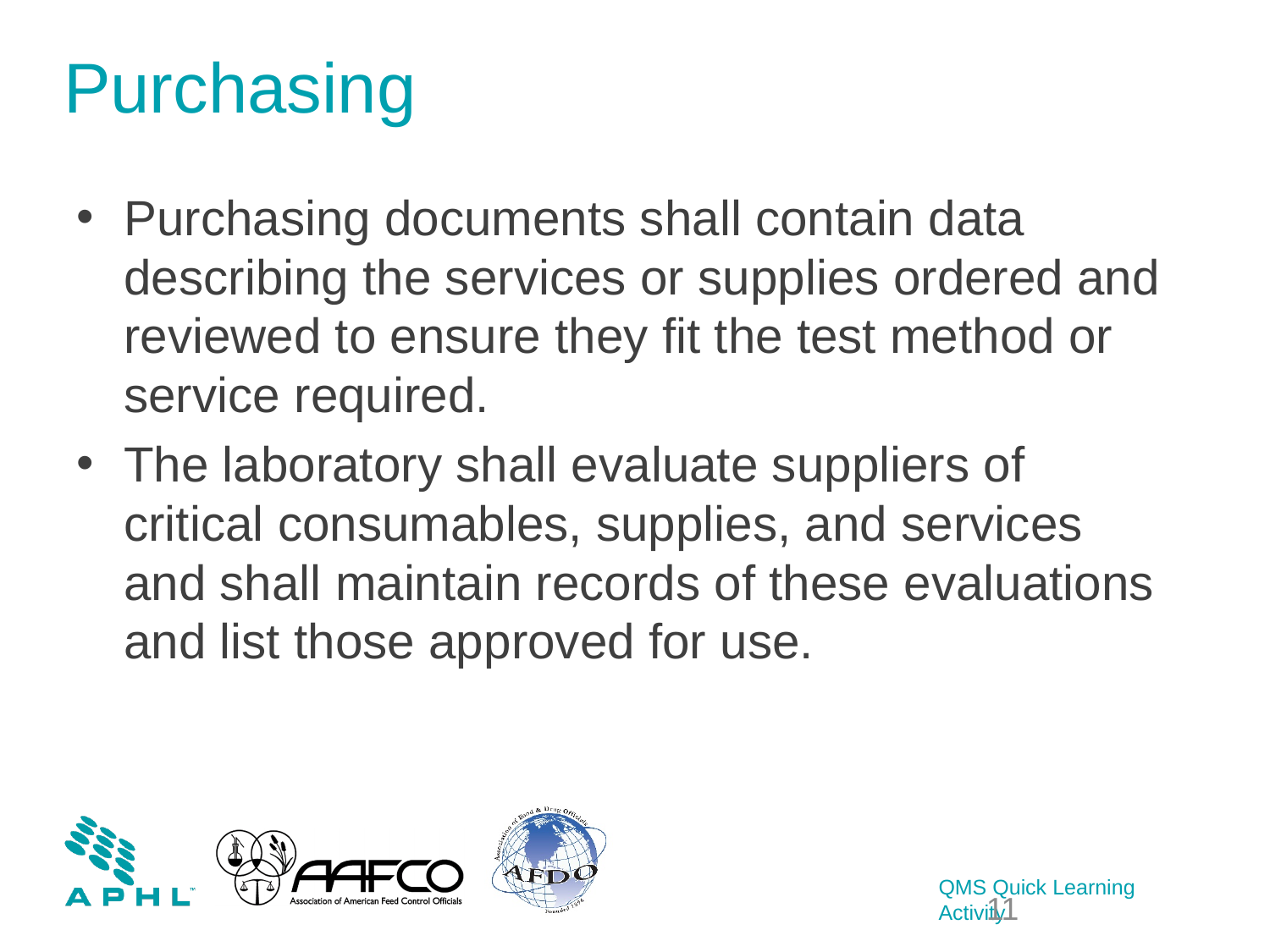

# Purchasing
Purchasing documents shall contain data describing the services or supplies ordered and reviewed to ensure they fit the test method or service required.
The laboratory shall evaluate suppliers of critical consumables, supplies, and services and shall maintain records of these evaluations and list those approved for use.

11